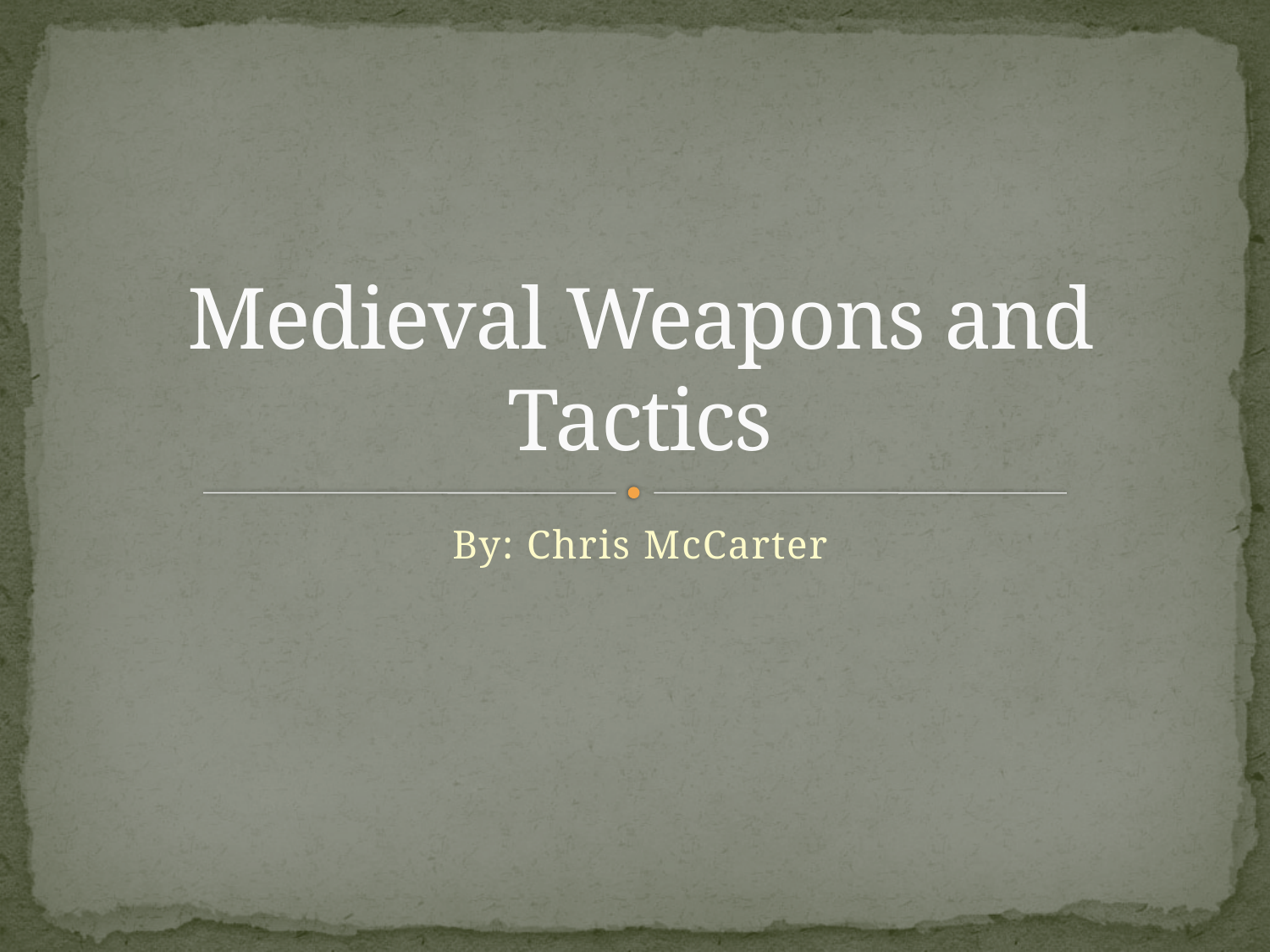

# Medieval Weapons and Tactics
By: Chris McCarter